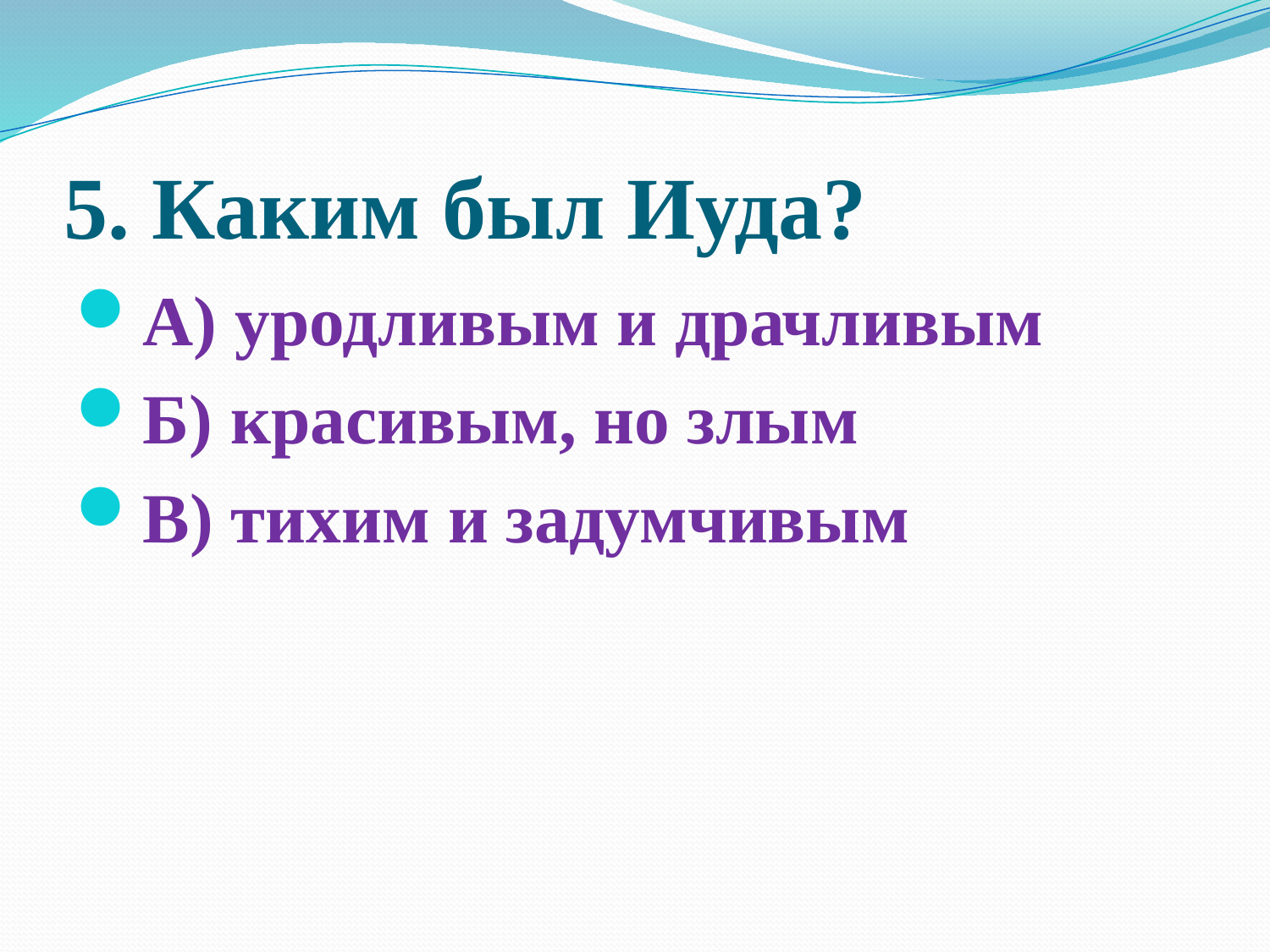

# 5. Каким был Иуда?
А) уродливым и драчливым
Б) красивым, но злым
В) тихим и задумчивым